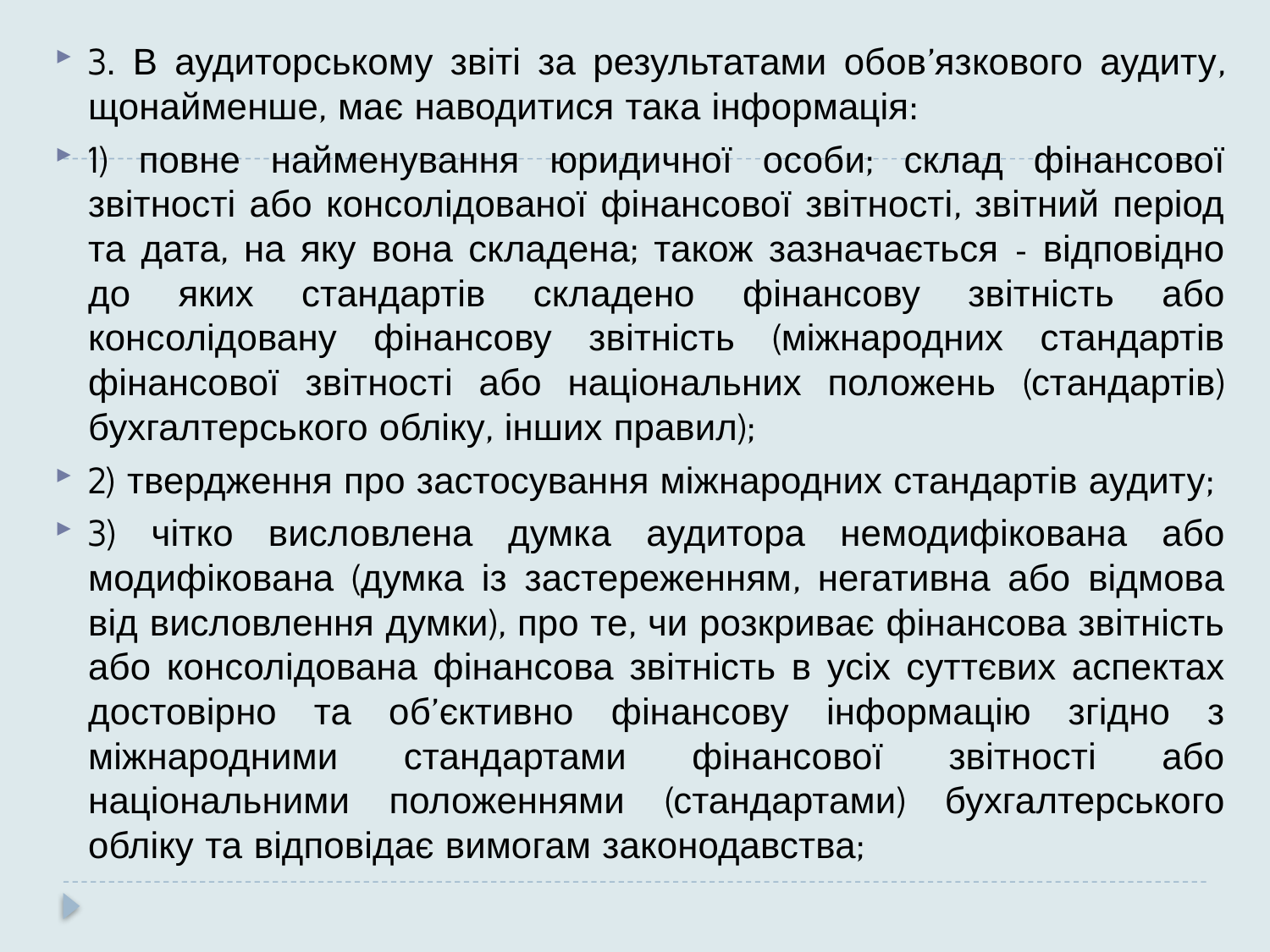

3. В аудиторському звіті за результатами обов’язкового аудиту, щонайменше, має наводитися така інформація:
1) повне найменування юридичної особи; склад фінансової звітності або консолідованої фінансової звітності, звітний період та дата, на яку вона складена; також зазначається - відповідно до яких стандартів складено фінансову звітність або консолідовану фінансову звітність (міжнародних стандартів фінансової звітності або національних положень (стандартів) бухгалтерського обліку, інших правил);
2) твердження про застосування міжнародних стандартів аудиту;
3) чітко висловлена думка аудитора немодифікована або модифікована (думка із застереженням, негативна або відмова від висловлення думки), про те, чи розкриває фінансова звітність або консолідована фінансова звітність в усіх суттєвих аспектах достовірно та об’єктивно фінансову інформацію згідно з міжнародними стандартами фінансової звітності або національними положеннями (стандартами) бухгалтерського обліку та відповідає вимогам законодавства;